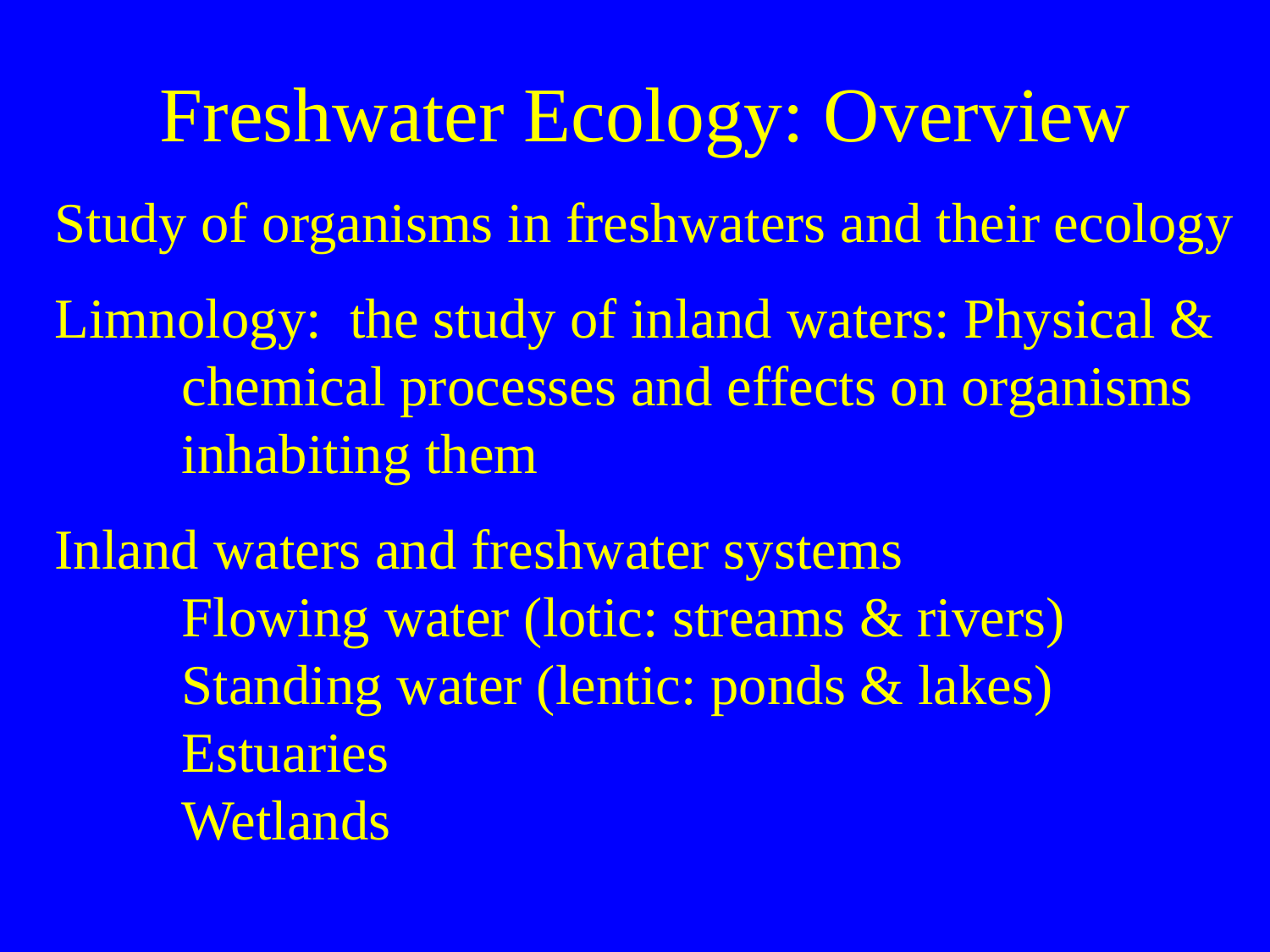

Freshwater Ecology: Overview
Study of organisms in freshwaters and their ecology
Limnology:  the study of inland waters: Physical & 	chemical processes and effects on organisms 	inhabiting them
Inland waters and freshwater systems
	Flowing water (lotic: streams & rivers)
	Standing water (lentic: ponds & lakes)
	Estuaries
	Wetlands